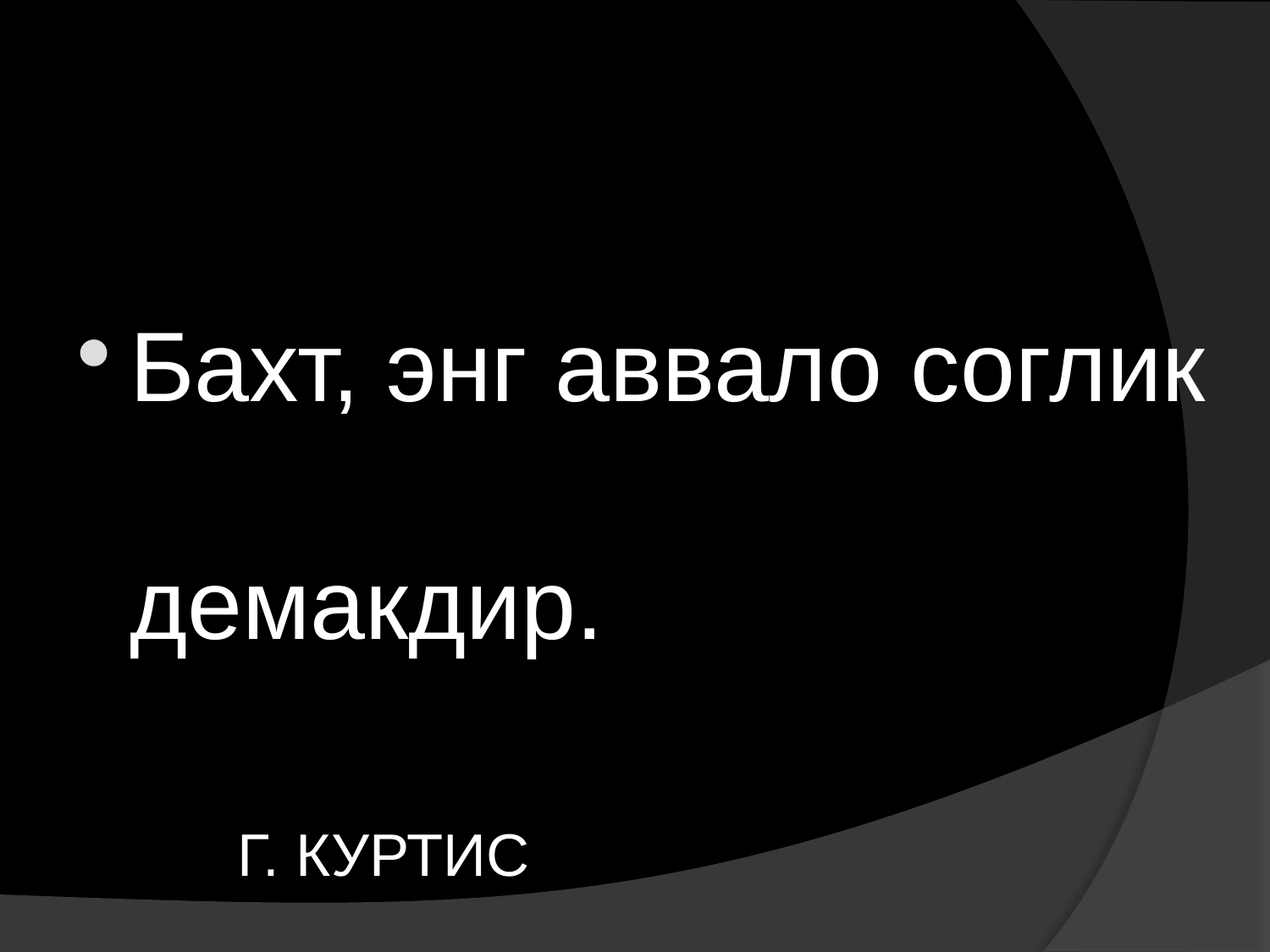

Бахт, энг аввало соглик демакдир.
						Г. КУРТИС